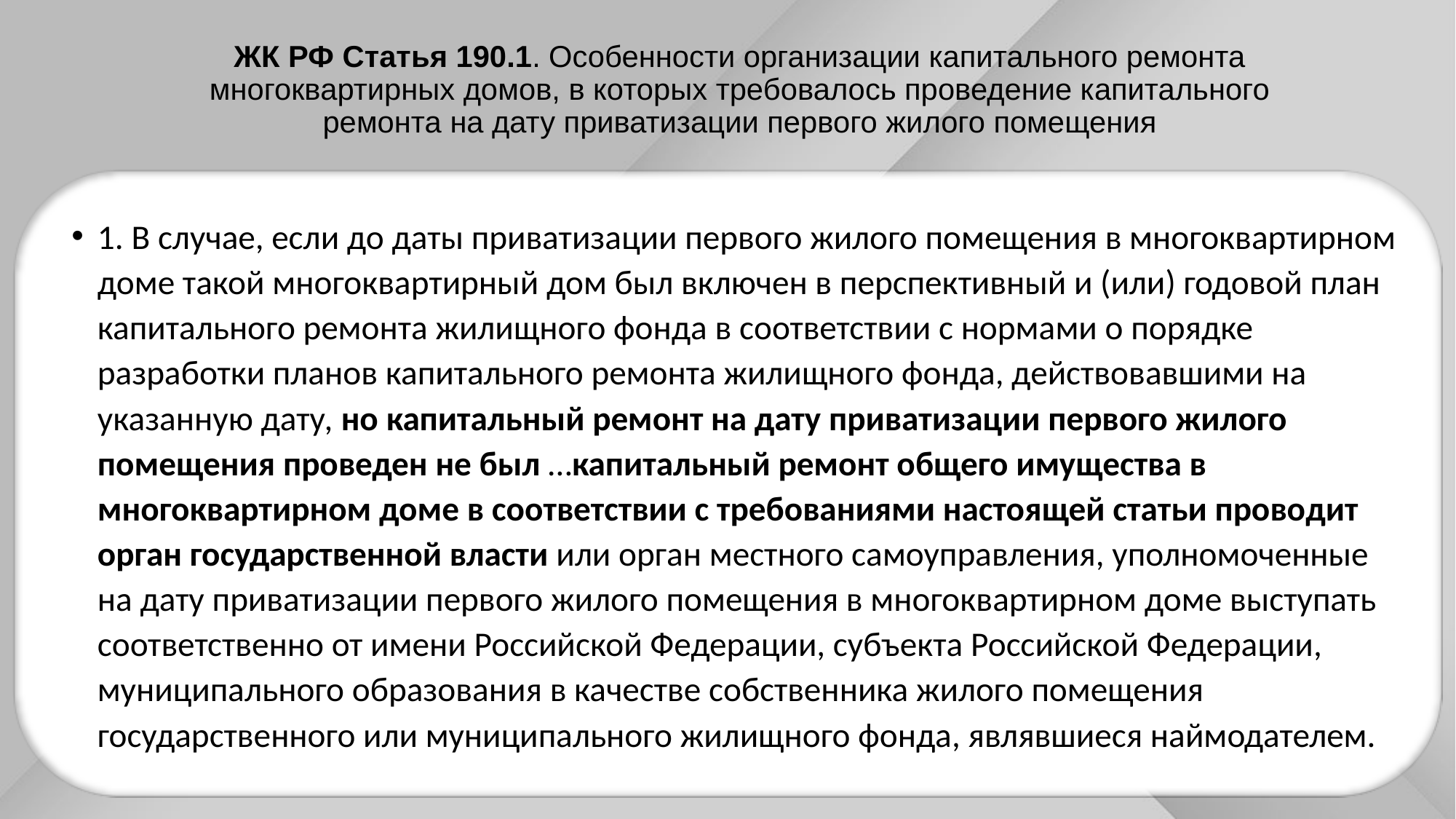

# ЖК РФ Статья 190.1. Особенности организации капитального ремонта многоквартирных домов, в которых требовалось проведение капитального ремонта на дату приватизации первого жилого помещения

1. В случае, если до даты приватизации первого жилого помещения в многоквартирном доме такой многоквартирный дом был включен в перспективный и (или) годовой план капитального ремонта жилищного фонда в соответствии с нормами о порядке разработки планов капитального ремонта жилищного фонда, действовавшими на указанную дату, но капитальный ремонт на дату приватизации первого жилого помещения проведен не был …капитальный ремонт общего имущества в многоквартирном доме в соответствии с требованиями настоящей статьи проводит орган государственной власти или орган местного самоуправления, уполномоченные на дату приватизации первого жилого помещения в многоквартирном доме выступать соответственно от имени Российской Федерации, субъекта Российской Федерации, муниципального образования в качестве собственника жилого помещения государственного или муниципального жилищного фонда, являвшиеся наймодателем.